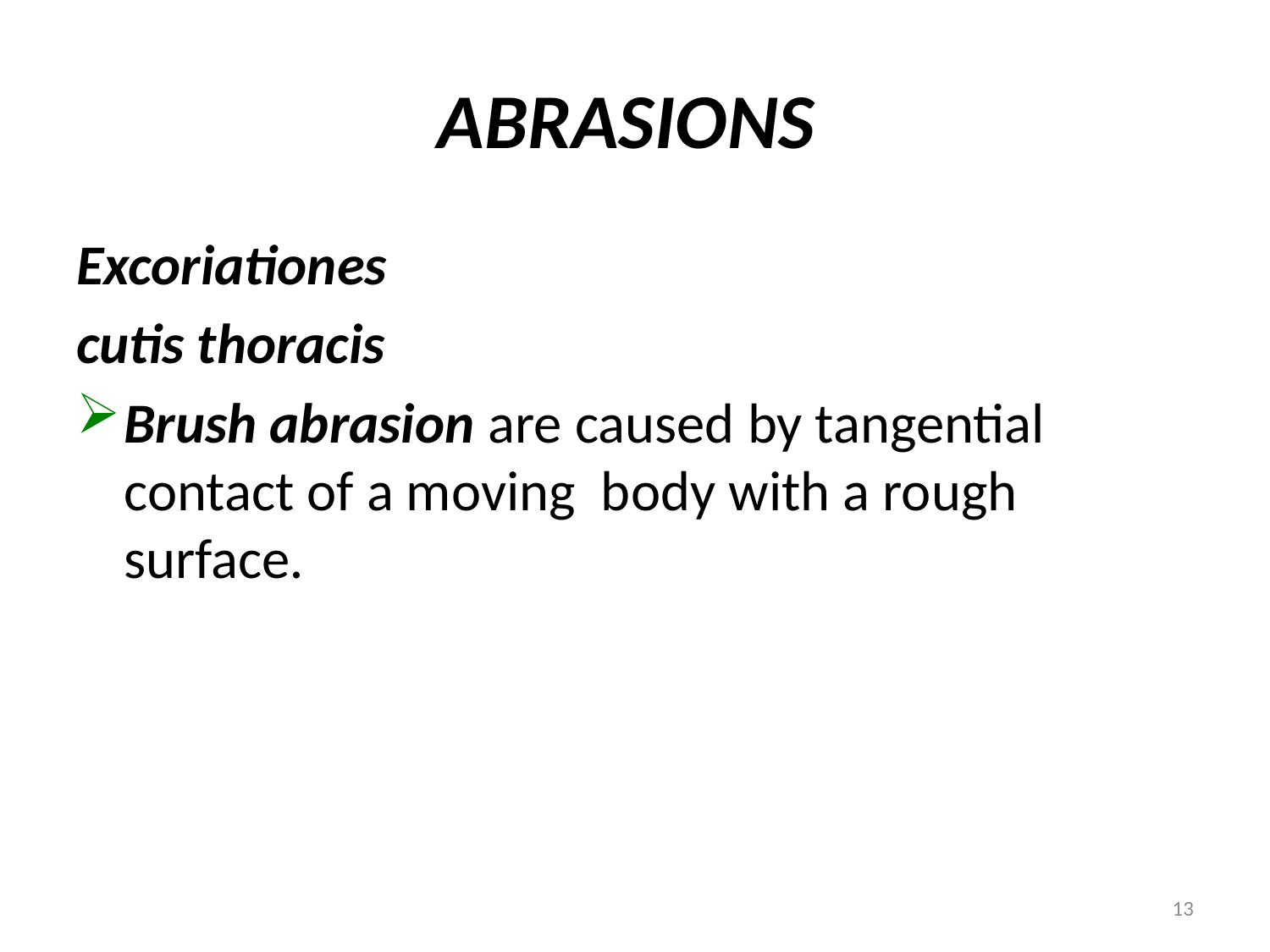

# ABRASIONS
Excoriationes
cutis thoracis
Brush abrasion are caused by tangential contact of a moving  body with a rough surface.

13